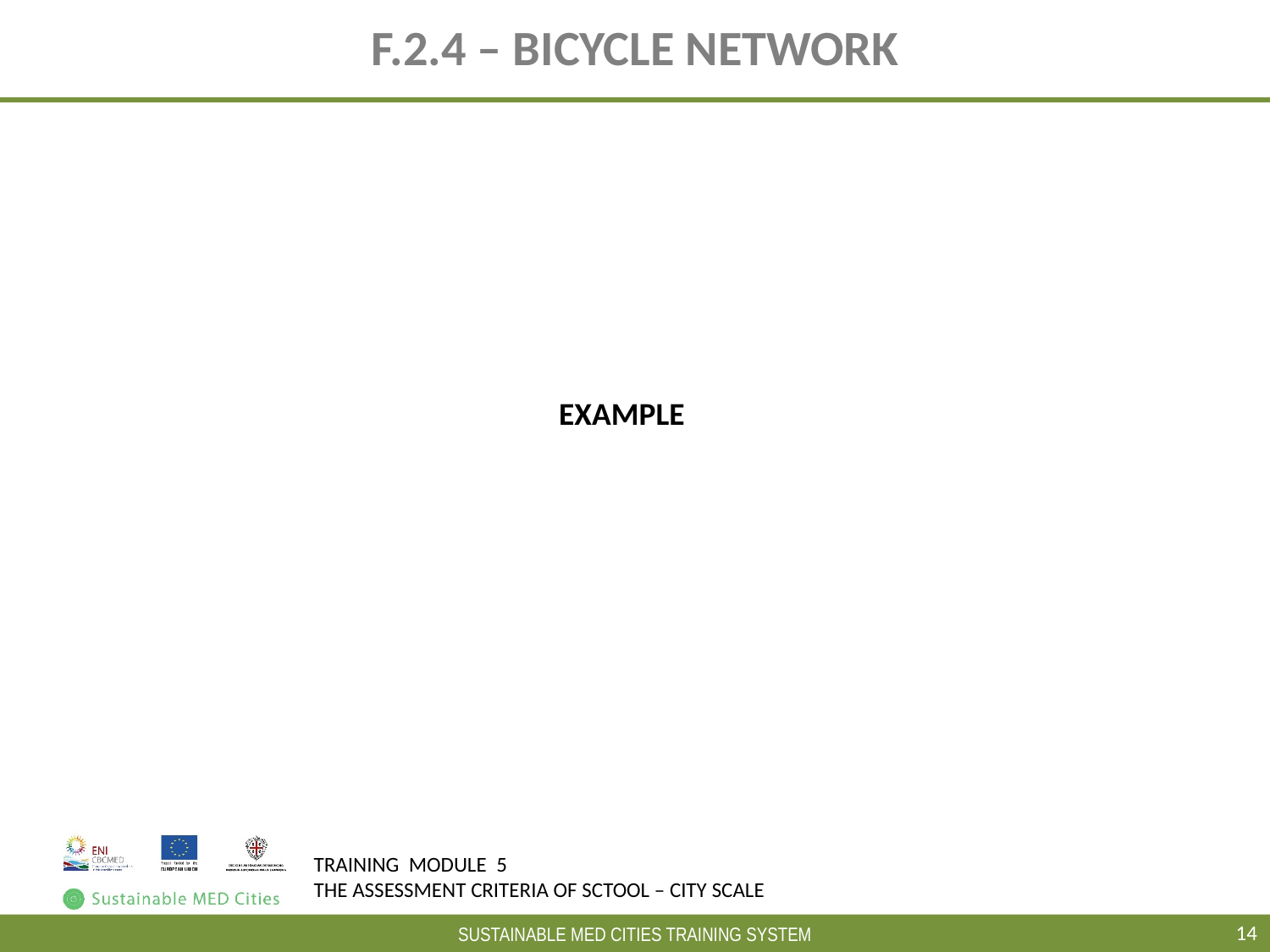

# F.2.4 – BICYCLE NETWORK

EXAMPLE
14